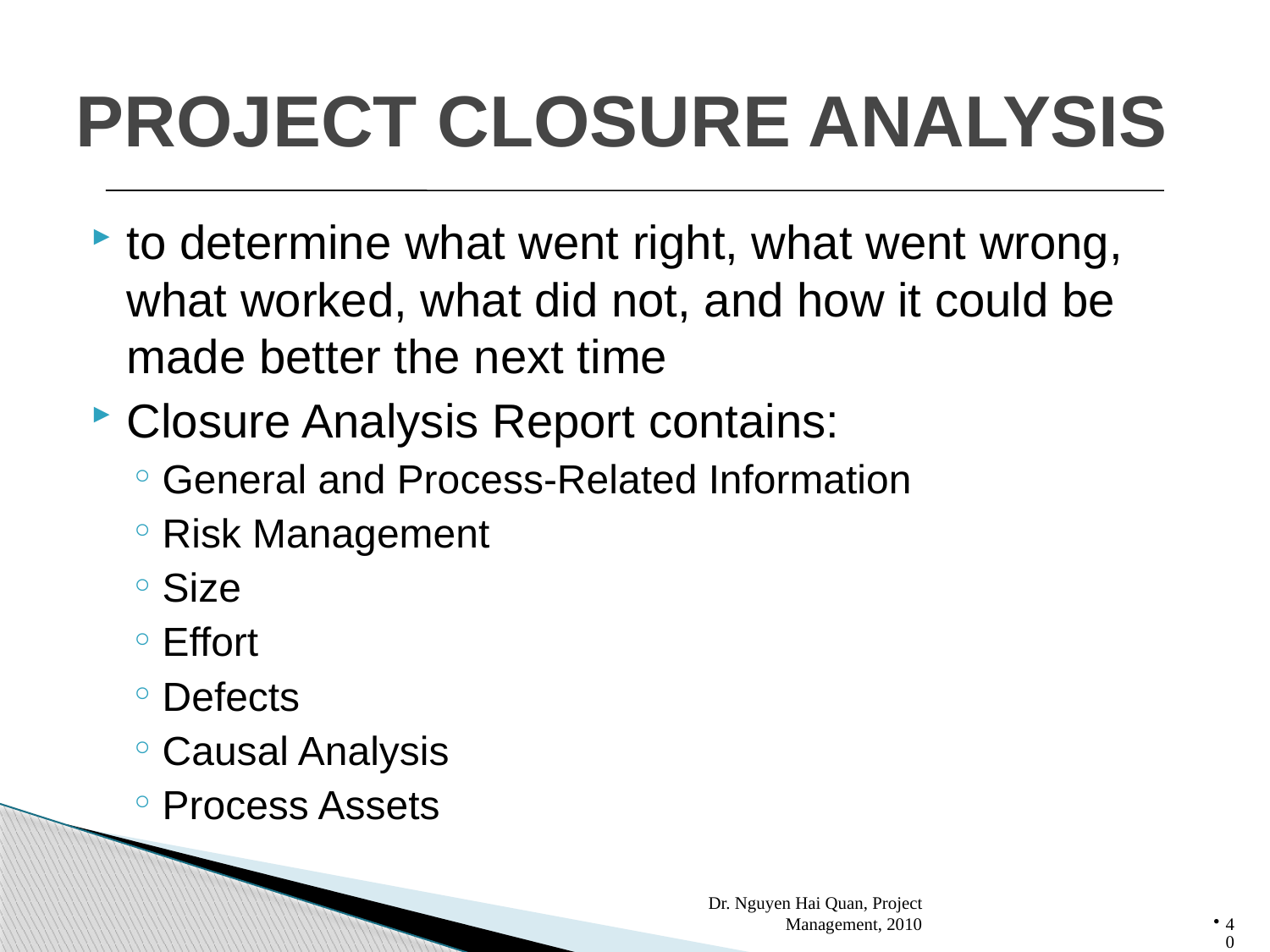

# PROJECT CLOSURE ANALYSIS
to determine what went right, what went wrong, what worked, what did not, and how it could be made better the next time
Closure Analysis Report contains:
General and Process-Related Information
Risk Management
Size
Effort
Defects
Causal Analysis
Process Assets

Dr. Nguyen Hai Quan, Project Management, 2010
40